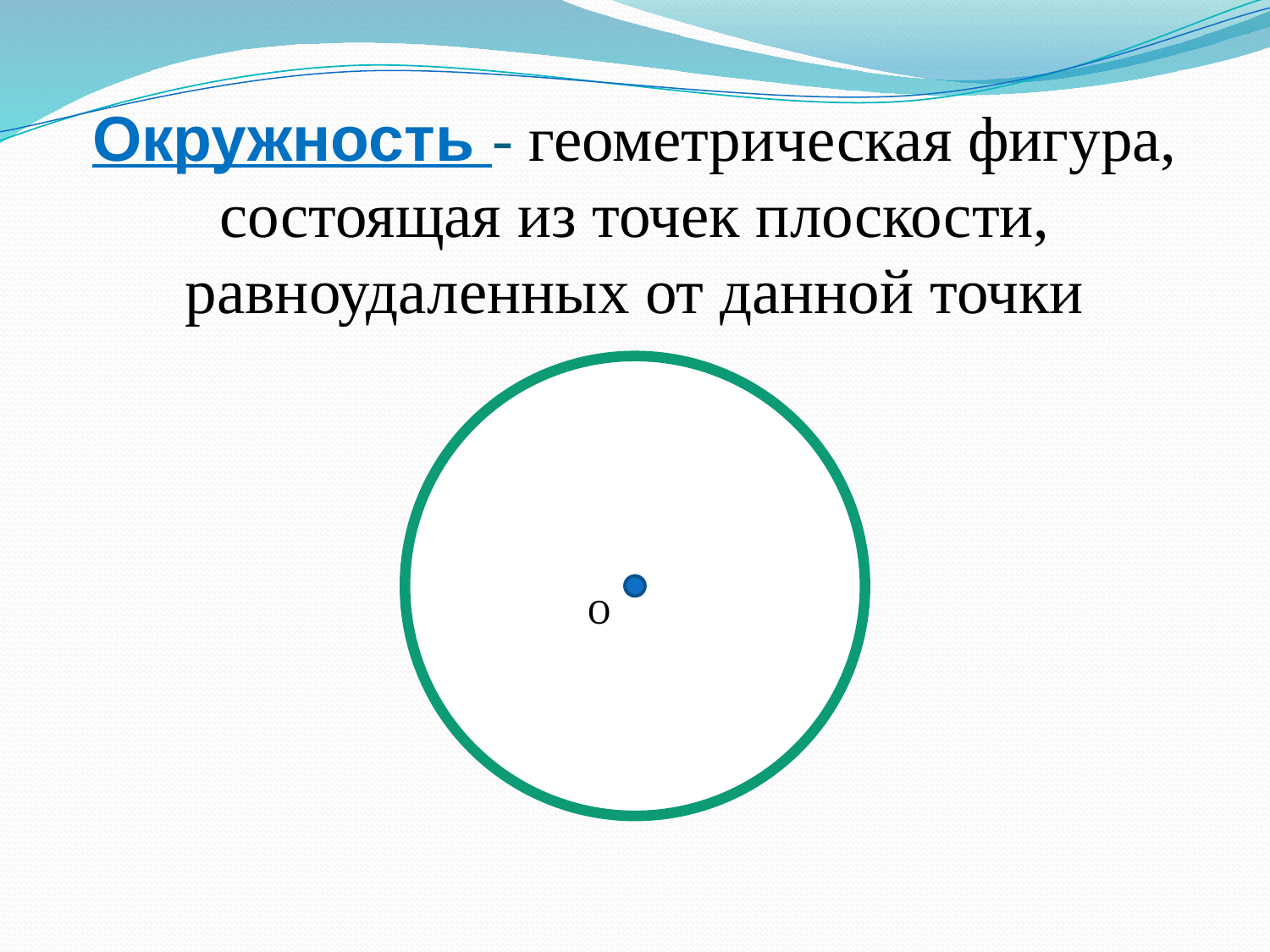

# Окружность - геометрическая фигура, состоящая из точек плоскости, равноудаленных от данной точки

О